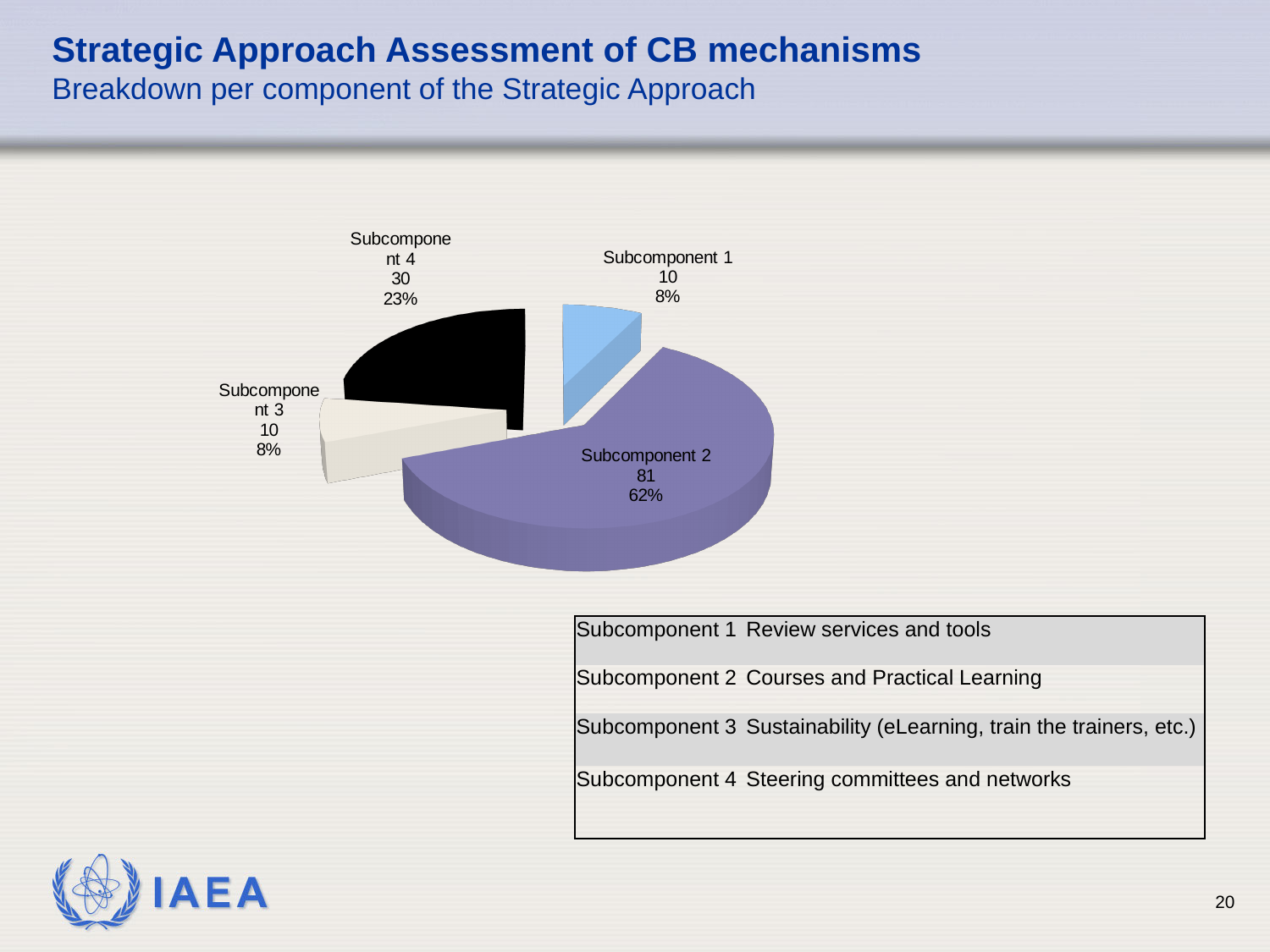

# Strategic Approach Assessment of CB mechanisms Breakdown per component of the Strategic Approach

[unsupported chart]

| Subcomponent 1 | Review services and tools |
| --- | --- |
| Subcomponent 2 | Courses and Practical Learning |
| Subcomponent 3 | Sustainability (eLearning, train the trainers, etc.) |
| Subcomponent 4 | Steering committees and networks |
20